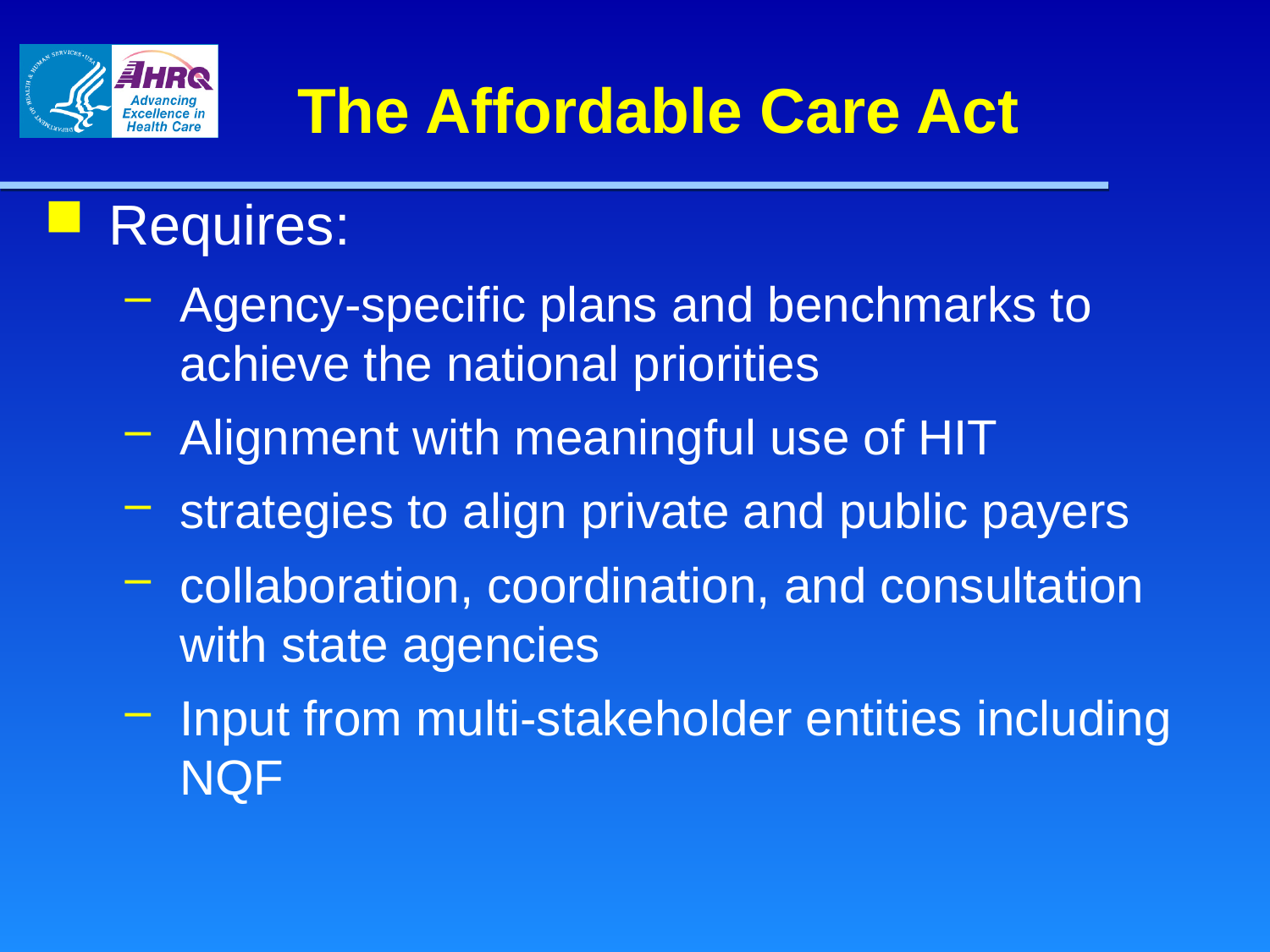

# The Affordable Care Act
Requires:
Agency-specific plans and benchmarks to achieve the national priorities
Alignment with meaningful use of HIT
strategies to align private and public payers
collaboration, coordination, and consultation with state agencies
Input from multi-stakeholder entities including NQF